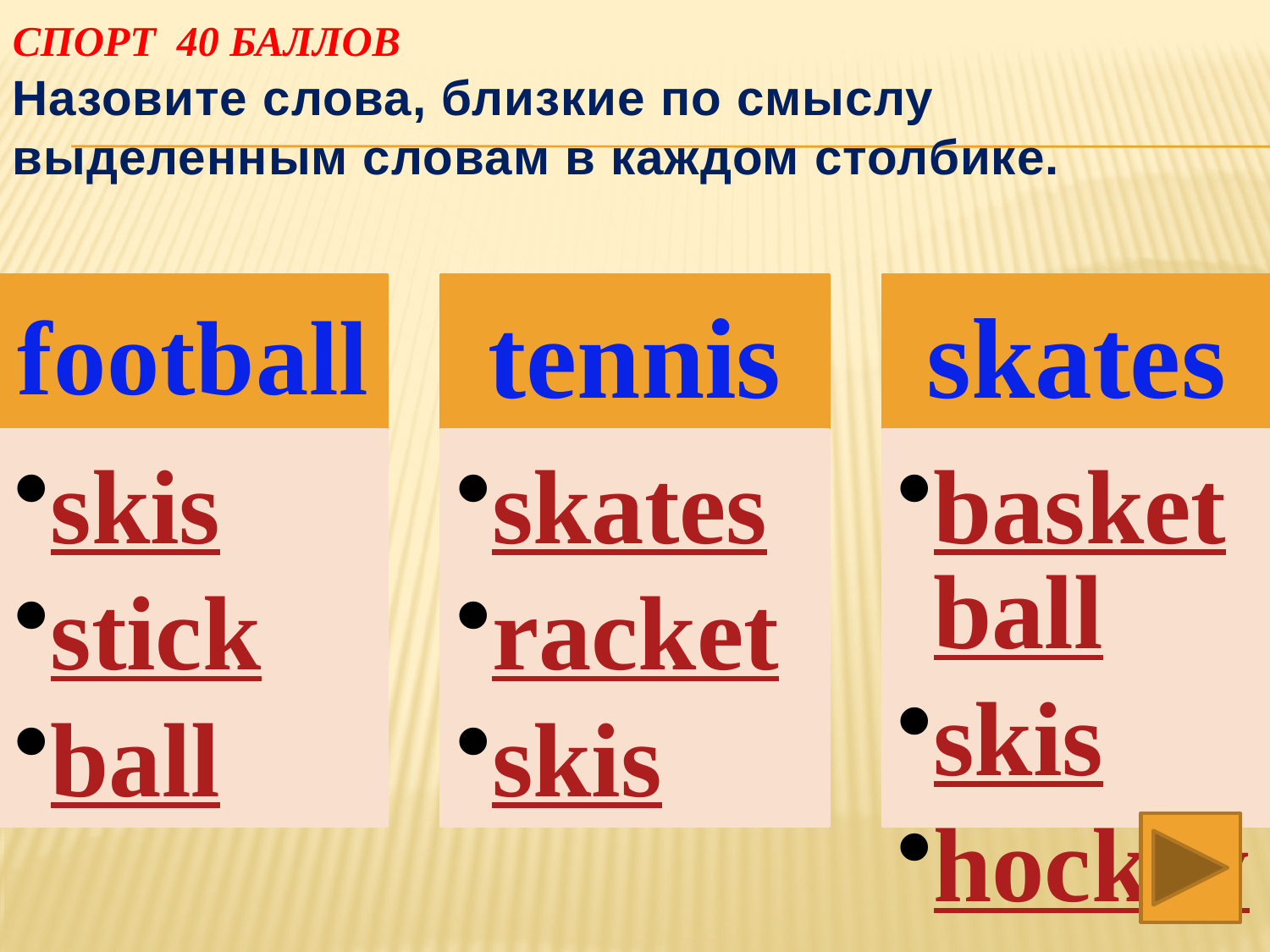

# СПОРТ  40 баллов
Назовите слова, близкие по смыслу выделенным словам в каждом столбике.
football
skis
stick
tennis
skates
racket
skates
basketball
skis
ball
skis
hockey